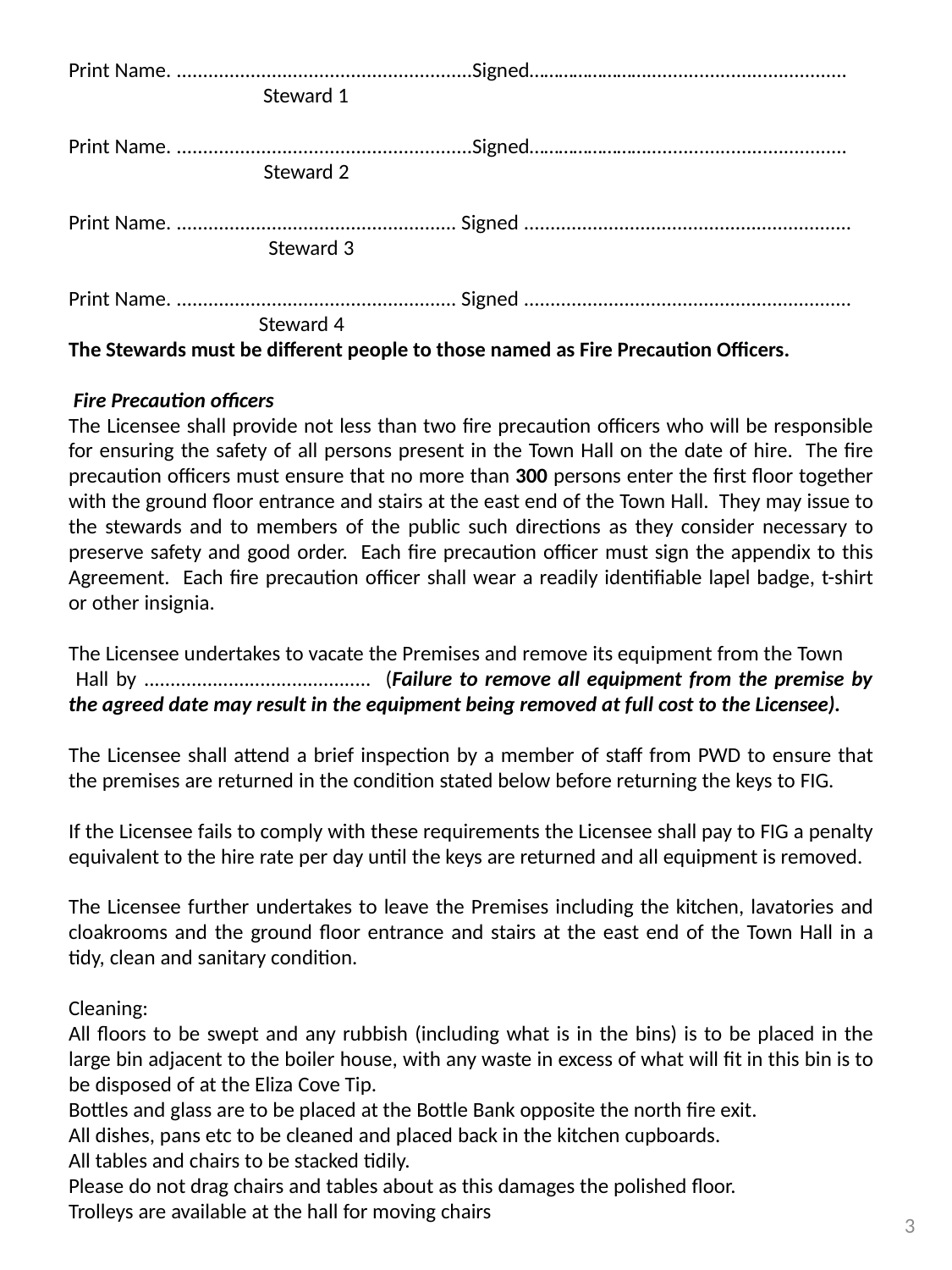

Print Name. ........................................................Signed……………………......................................
                                        Steward 1

Print Name. ........................................................Signed……………………......................................
	              Steward 2

Print Name. ..................................................... Signed ..............................................................
	               Steward 3

Print Name. ..................................................... Signed ..............................................................
	             Steward 4
The Stewards must be different people to those named as Fire Precaution Officers.

 Fire Precaution officers
The Licensee shall provide not less than two fire precaution officers who will be responsible for ensuring the safety of all persons present in the Town Hall on the date of hire.  The fire precaution officers must ensure that no more than 300 persons enter the first floor together with the ground floor entrance and stairs at the east end of the Town Hall.  They may issue to the stewards and to members of the public such directions as they consider necessary to preserve safety and good order.  Each fire precaution officer must sign the appendix to this Agreement.  Each fire precaution officer shall wear a readily identifiable lapel badge, t-shirt or other insignia.

The Licensee undertakes to vacate the Premises and remove its equipment from the Town
 Hall by ...........................................  (Failure to remove all equipment from the premise by the agreed date may result in the equipment being removed at full cost to the Licensee).

The Licensee shall attend a brief inspection by a member of staff from PWD to ensure that the premises are returned in the condition stated below before returning the keys to FIG.

If the Licensee fails to comply with these requirements the Licensee shall pay to FIG a penalty equivalent to the hire rate per day until the keys are returned and all equipment is removed.

The Licensee further undertakes to leave the Premises including the kitchen, lavatories and cloakrooms and the ground floor entrance and stairs at the east end of the Town Hall in a tidy, clean and sanitary condition.

Cleaning:
All floors to be swept and any rubbish (including what is in the bins) is to be placed in the large bin adjacent to the boiler house, with any waste in excess of what will fit in this bin is to be disposed of at the Eliza Cove Tip.
Bottles and glass are to be placed at the Bottle Bank opposite the north fire exit.
All dishes, pans etc to be cleaned and placed back in the kitchen cupboards.
All tables and chairs to be stacked tidily.
Please do not drag chairs and tables about as this damages the polished floor.
Trolleys are available at the hall for moving chairs

3